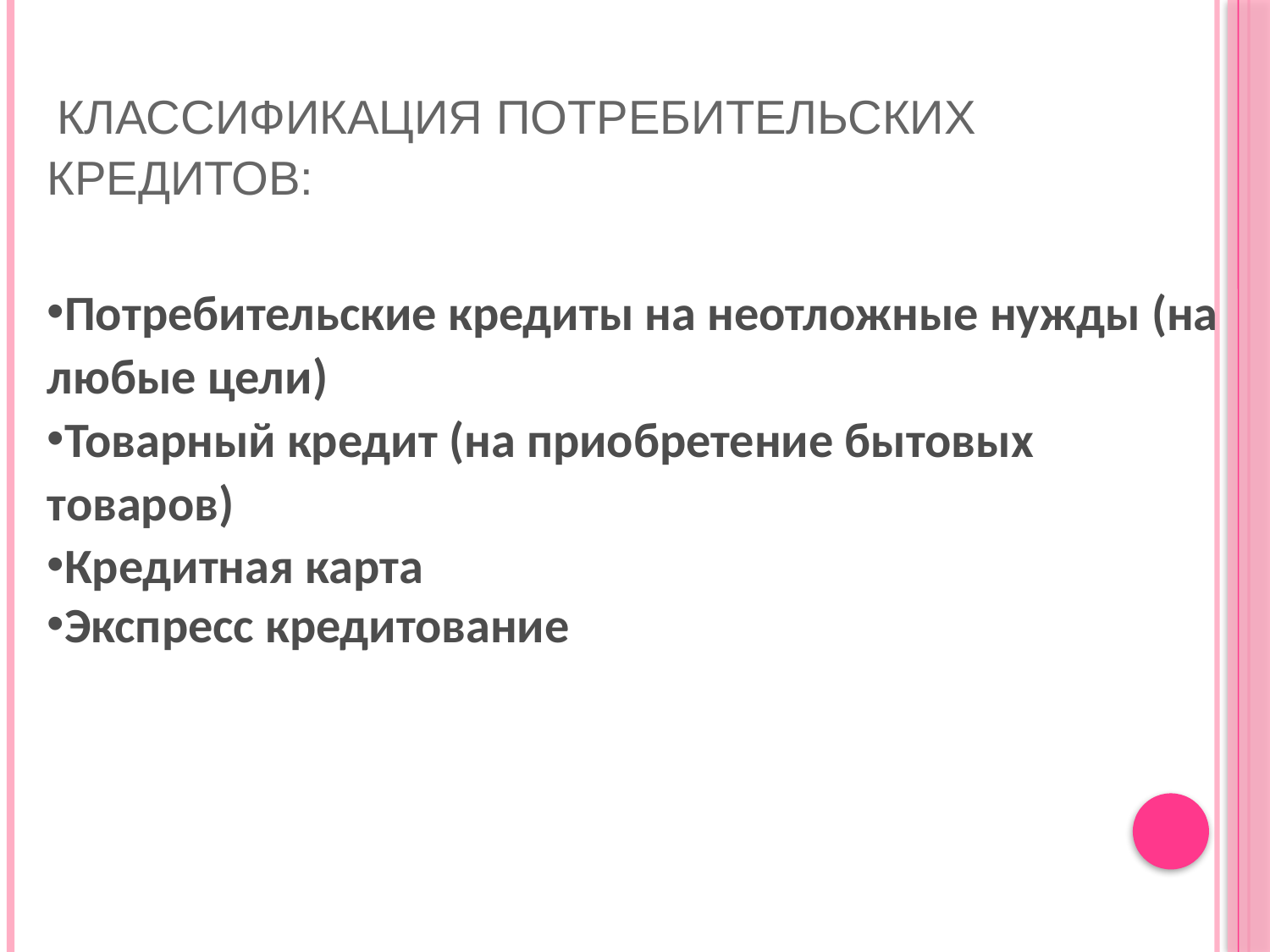

Классификация потребительских кредитов:

Потребительские кредиты на неотложные нужды (на любые цели)
Товарный кредит (на приобретение бытовых товаров)
Кредитная карта
Экспресс кредитование